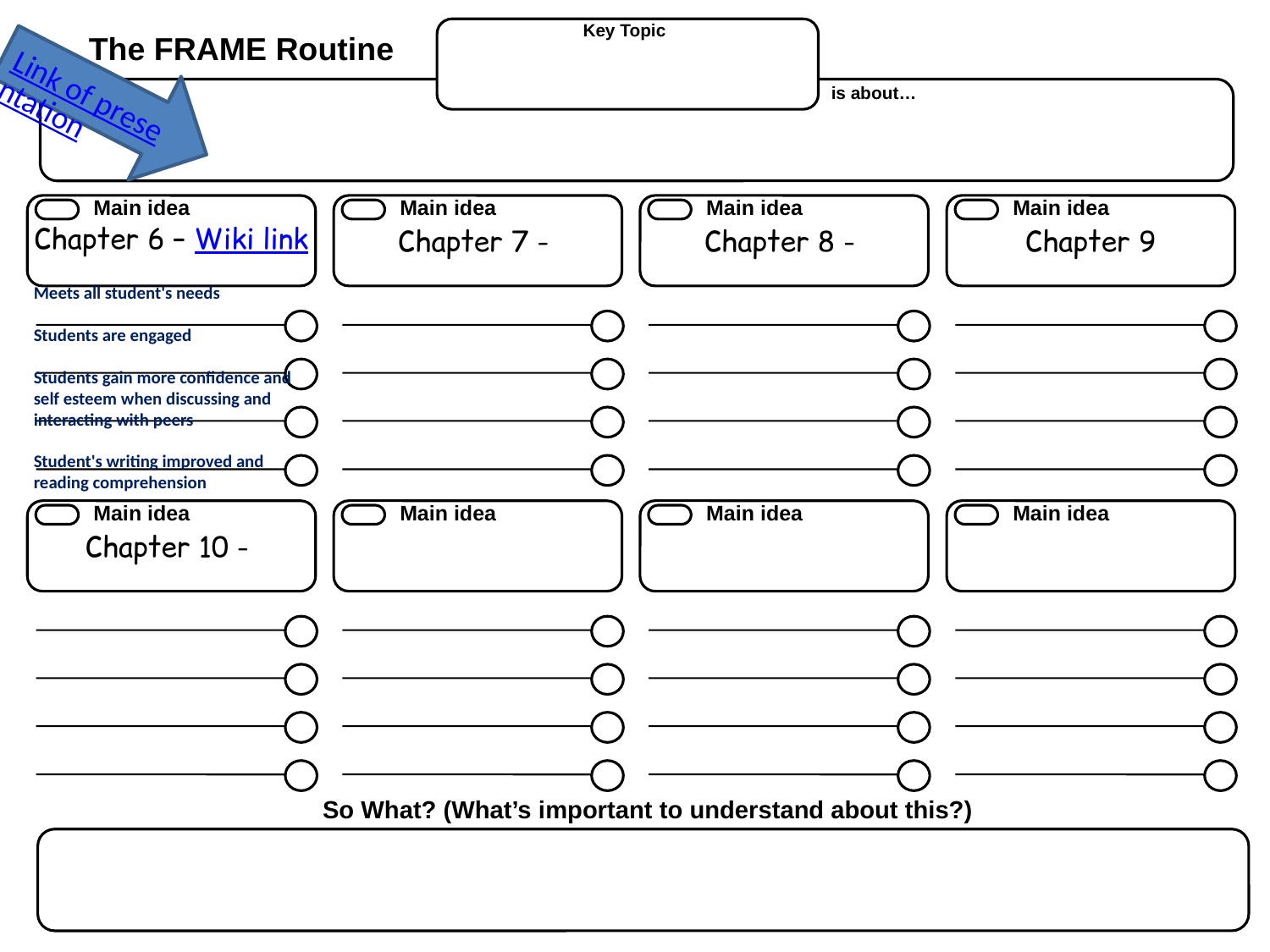

Key Topic

The FRAME Routine
is about…

Main idea
Chapter 6 – Wiki link

Main idea
Chapter 10 -

Main idea
Chapter 7 -

Main idea

Main idea
Chapter 8 -

Main idea

Main idea
Chapter 9

Main idea

So What? (What’s important to understand about this?)

Link of presentation
Meets all student's needs

Students are engaged

Students gain more confidence and self esteem when discussing and interacting with peers

Student's writing improved and reading comprehension